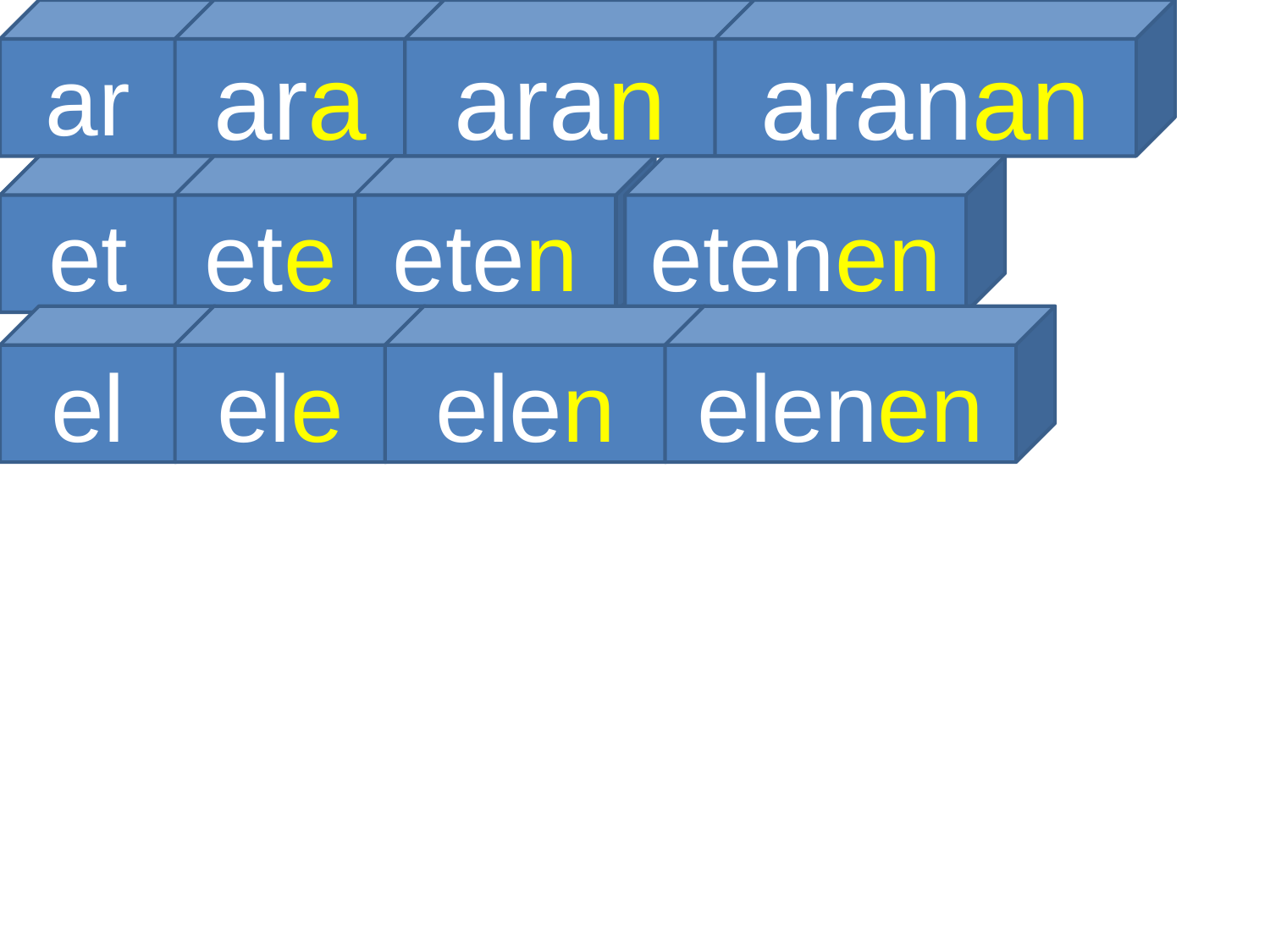

ar
ara
aran
aranan
et
ete
eten
etenen
el
ele
elen
elenen